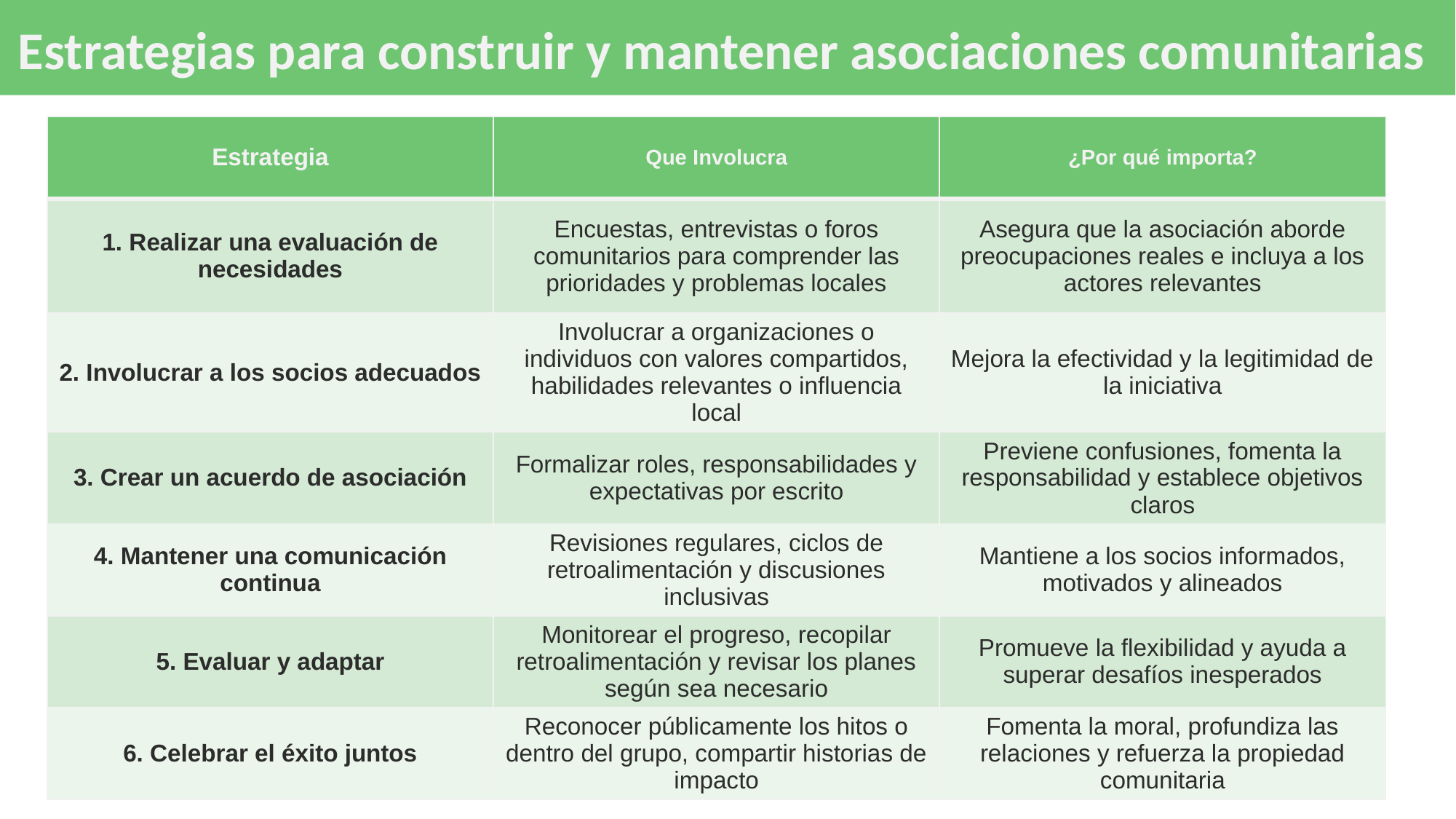

# Estrategias para construir y mantener asociaciones comunitarias
| Estrategia | Que Involucra | ¿Por qué importa? |
| --- | --- | --- |
| 1. Realizar una evaluación de necesidades | Encuestas, entrevistas o foros comunitarios para comprender las prioridades y problemas locales | Asegura que la asociación aborde preocupaciones reales e incluya a los actores relevantes |
| 2. Involucrar a los socios adecuados | Involucrar a organizaciones o individuos con valores compartidos, habilidades relevantes o influencia local | Mejora la efectividad y la legitimidad de la iniciativa |
| 3. Crear un acuerdo de asociación | Formalizar roles, responsabilidades y expectativas por escrito | Previene confusiones, fomenta la responsabilidad y establece objetivos claros |
| 4. Mantener una comunicación continua | Revisiones regulares, ciclos de retroalimentación y discusiones inclusivas | Mantiene a los socios informados, motivados y alineados |
| 5. Evaluar y adaptar | Monitorear el progreso, recopilar retroalimentación y revisar los planes según sea necesario | Promueve la flexibilidad y ayuda a superar desafíos inesperados |
| 6. Celebrar el éxito juntos | Reconocer públicamente los hitos o dentro del grupo, compartir historias de impacto | Fomenta la moral, profundiza las relaciones y refuerza la propiedad comunitaria |